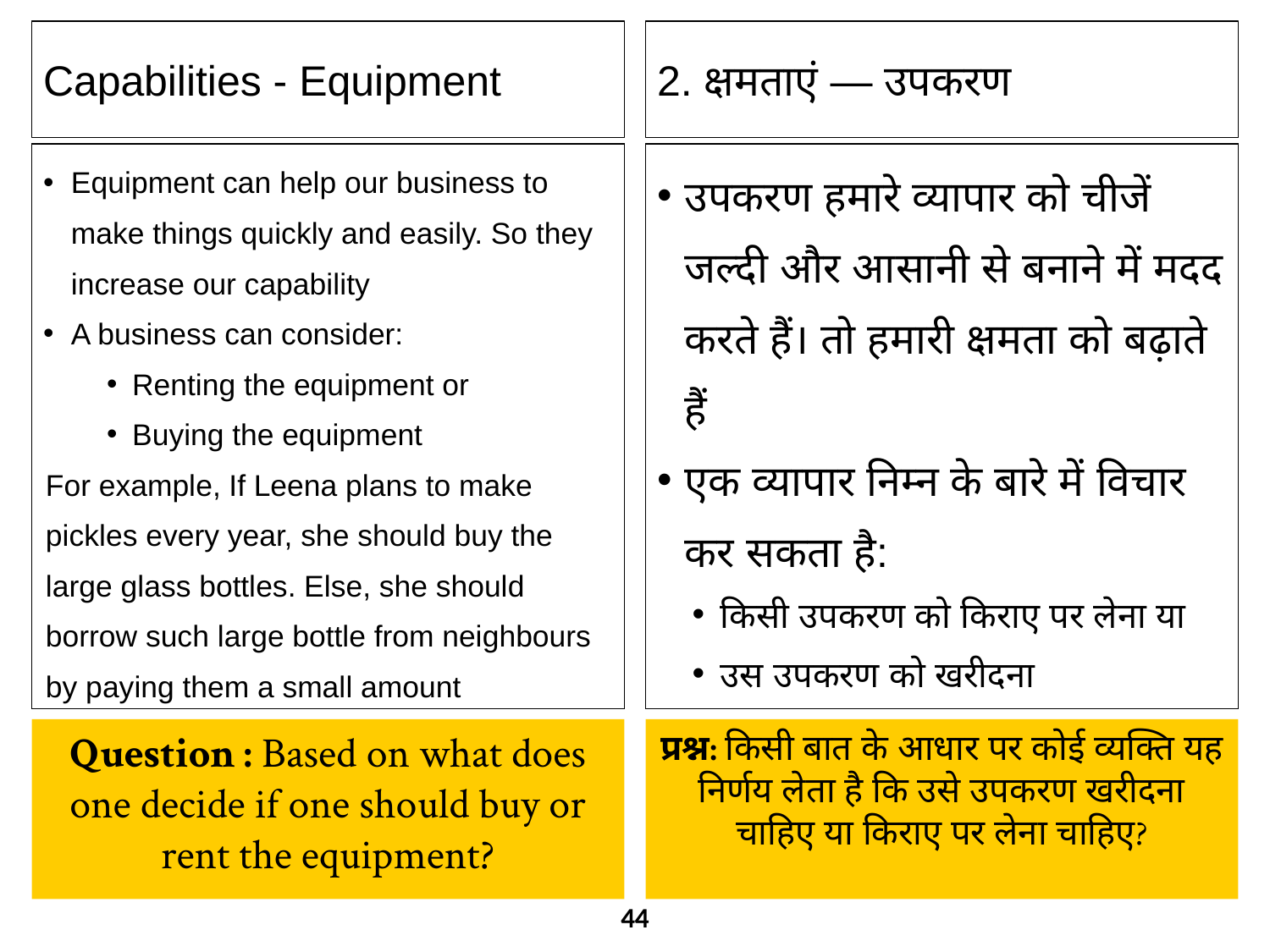

Capabilities - Equipment
2. क्षमताएं — उपकरण
Equipment can help our business to make things quickly and easily. So they increase our capability
A business can consider:
Renting the equipment or
Buying the equipment
For example, If Leena plans to make pickles every year, she should buy the large glass bottles. Else, she should borrow such large bottle from neighbours by paying them a small amount
उपकरण हमारे व्यापार को चीजें जल्दी और आसानी से बनाने में मदद करते हैं। तो हमारी क्षमता को बढ़ाते हैं
एक व्यापार निम्न के ​बारे में विचार कर सकता है:
किसी उपकरण को किराए पर लेना या
उस उपकरण को खरीदना
Question : Based on what does one decide if one should buy or rent the equipment?
प्रश्न: किसी बात के आधार पर कोई व्यक्ति यह निर्णय लेता है कि उसे उपकरण खरीदना चाहिए या किराए पर लेना चाहिए?
44